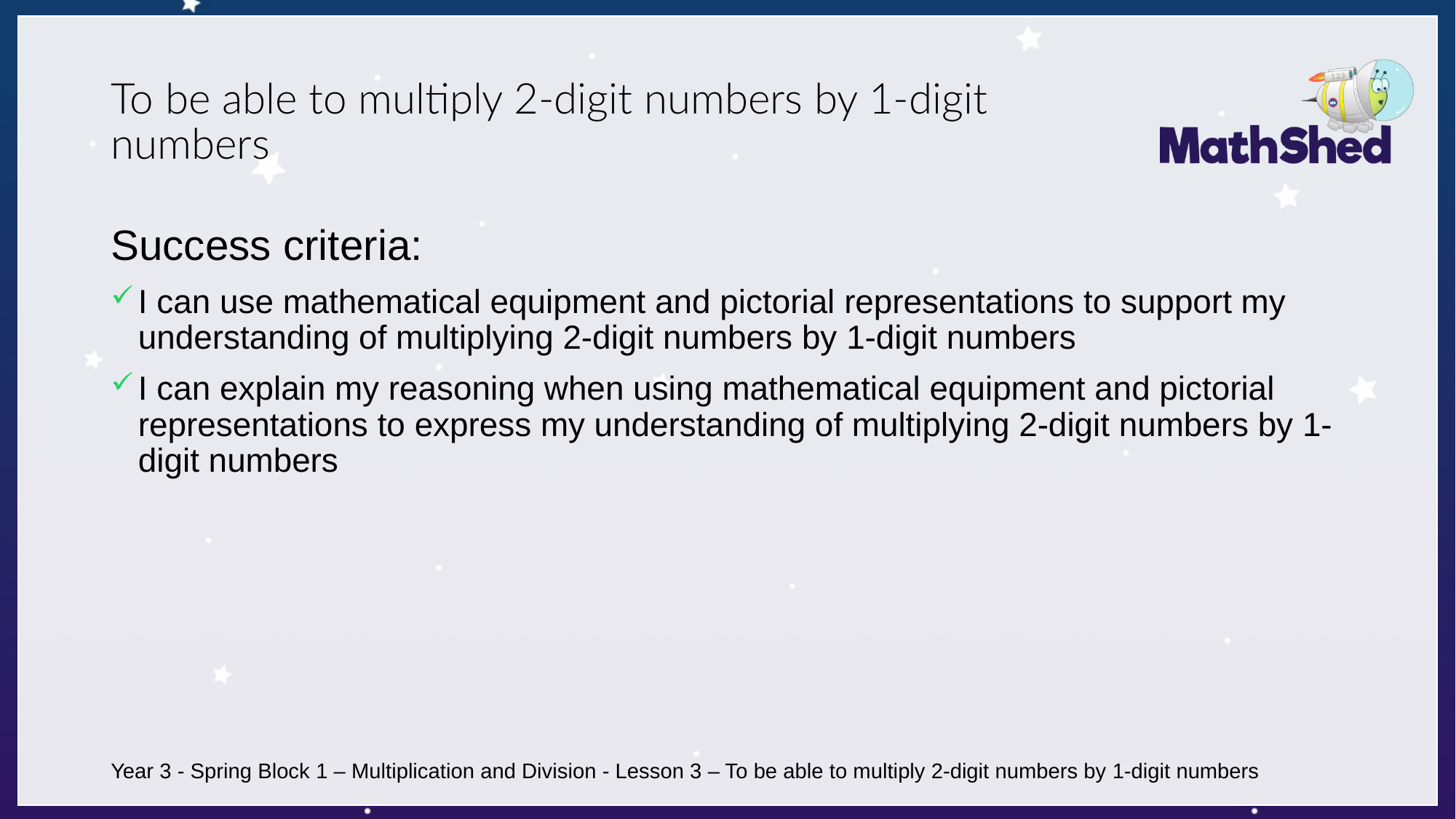

# To be able to multiply 2-digit numbers by 1-digit numbers
Success criteria:
I can use mathematical equipment and pictorial representations to support my understanding of multiplying 2-digit numbers by 1-digit numbers
I can explain my reasoning when using mathematical equipment and pictorial representations to express my understanding of multiplying 2-digit numbers by 1-digit numbers

Year 3 - Spring Block 1 – Multiplication and Division - Lesson 3 – To be able to multiply 2-digit numbers by 1-digit numbers